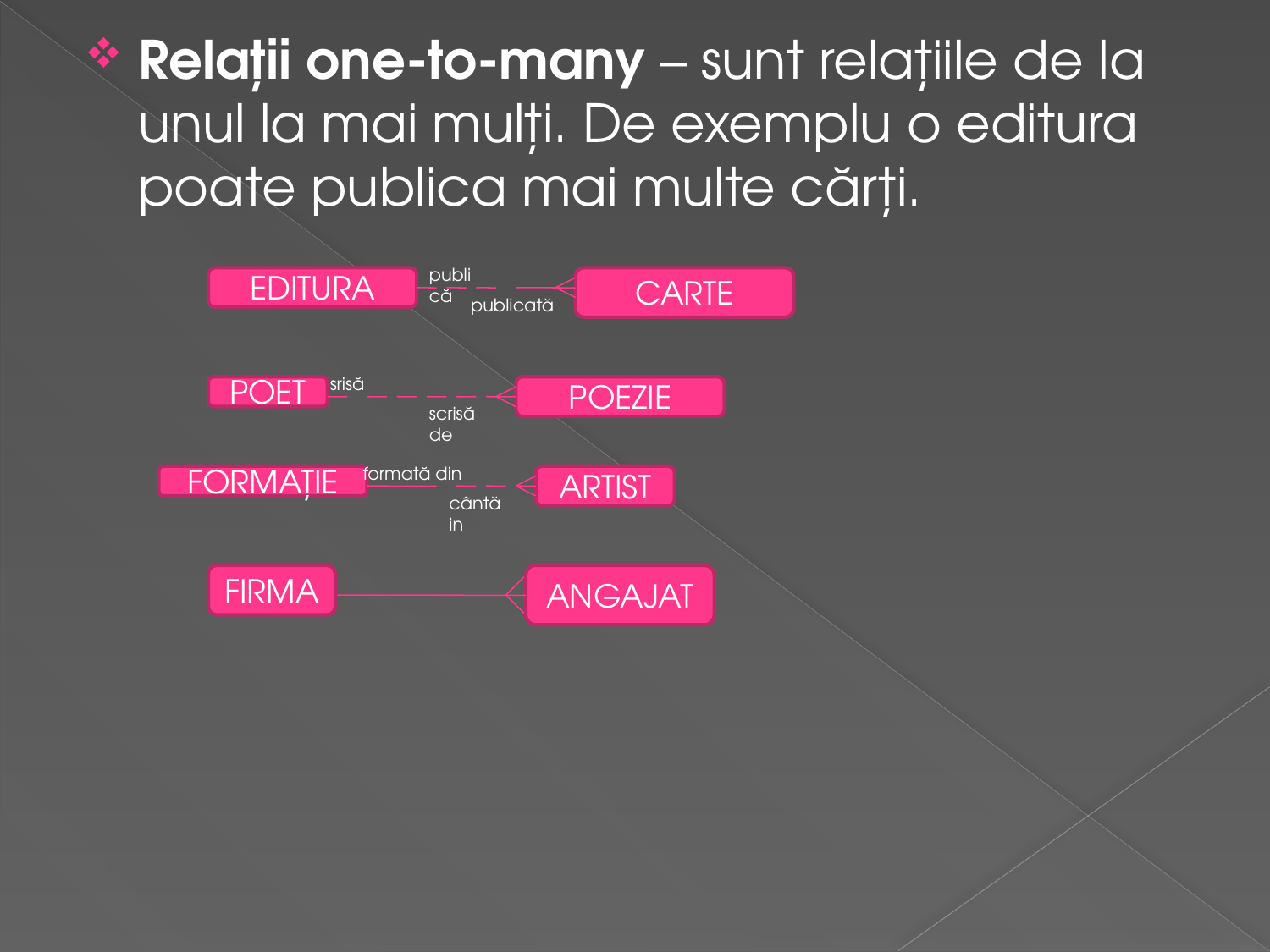

Relaţii one-to-many – sunt relaţiile de la unul la mai mulţi. De exemplu o editura poate publica mai multe cărţi.

publică
EDITURA
CARTE
publicată
srisă
POET
POEZIE
scrisă de
formată din
FORMAŢIE
ARTIST
cântă in
FIRMA
ANGAJAT